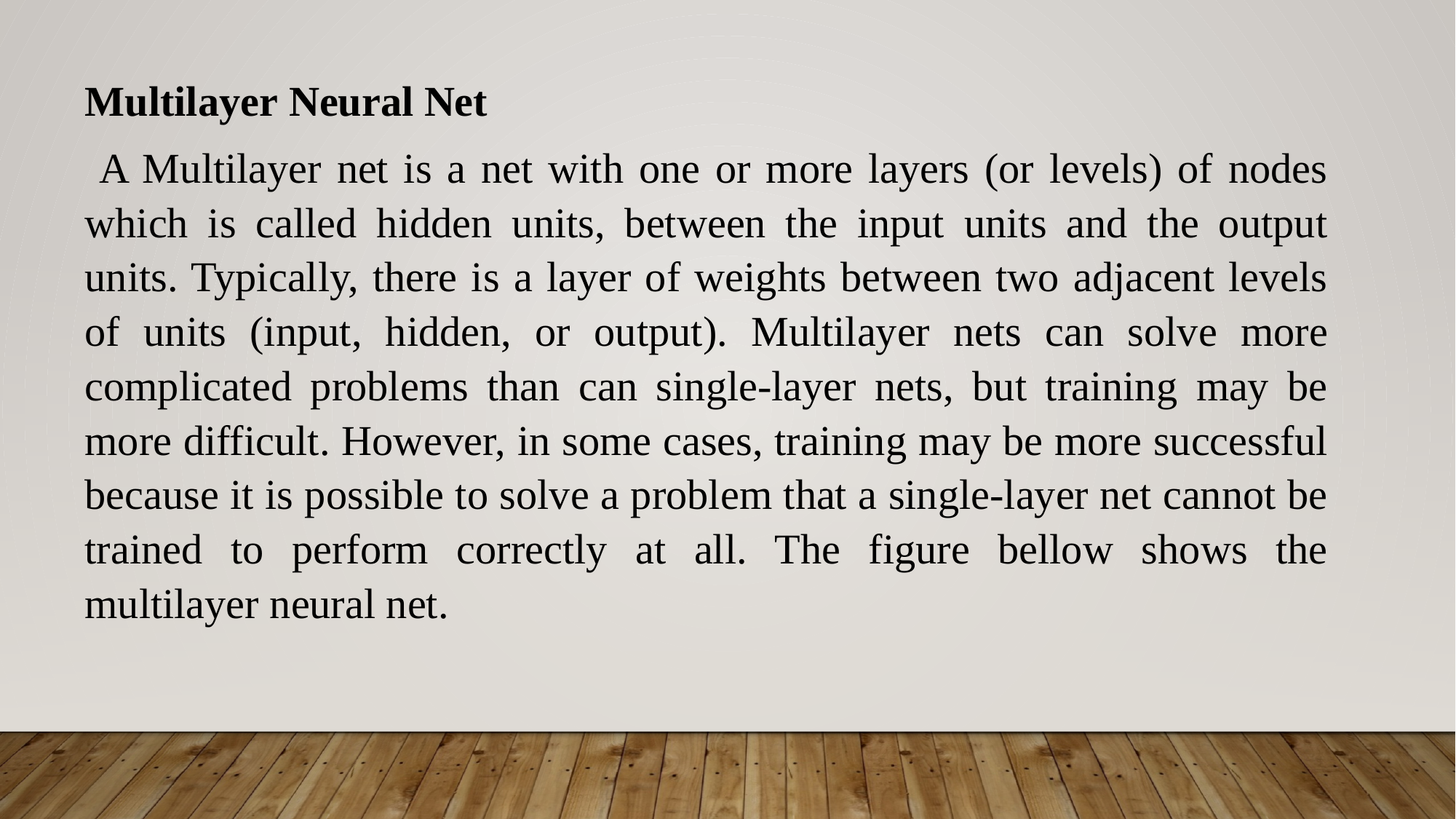

Multilayer Neural Net
 A Multilayer net is a net with one or more layers (or levels) of nodes which is called hidden units, between the input units and the output units. Typically, there is a layer of weights between two adjacent levels of units (input, hidden, or output). Multilayer nets can solve more complicated problems than can single-layer nets, but training may be more difficult. However, in some cases, training may be more successful because it is possible to solve a problem that a single-layer net cannot be trained to perform correctly at all. The figure bellow shows the multilayer neural net.